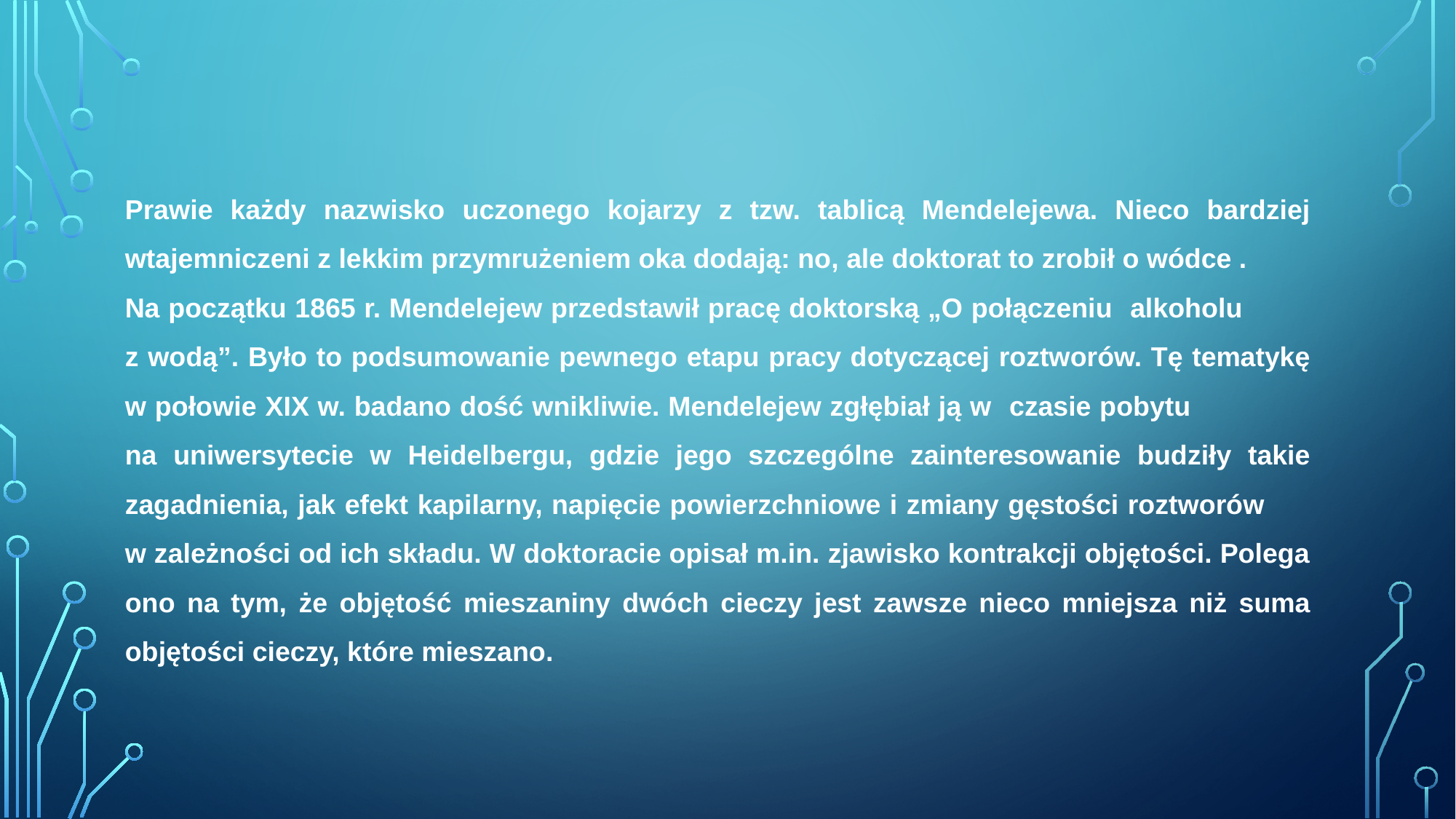

Prawie każdy nazwisko uczonego kojarzy z tzw. tablicą Mendelejewa. Nieco bardziej wtajemniczeni z lekkim przymrużeniem oka dodają: no, ale doktorat to zrobił o wódce .
Na początku 1865 r. Mendelejew przedstawił pracę doktorską „O połączeniu ­ alkoholu         z wodą”. Było to podsumowanie pewnego etapu pracy dotyczącej roztworów. Tę tematykę w połowie XIX w. badano dość wnikliwie. Mendelejew zgłębiał ją w ­ czasie pobytu               na uniwersytecie w Heidelbergu, gdzie jego szczególne zainteresowanie budziły takie zagadnienia, jak efekt kapilarny, napięcie powierzchniowe i zmiany gęstości roztworów      w zależności od ich składu. W doktoracie opisał m.in. zjawisko kontrakcji objętości. Polega ono na tym, że objętość mieszaniny dwóch cieczy jest zawsze nieco mniejsza niż suma objętości cieczy, które mieszano.